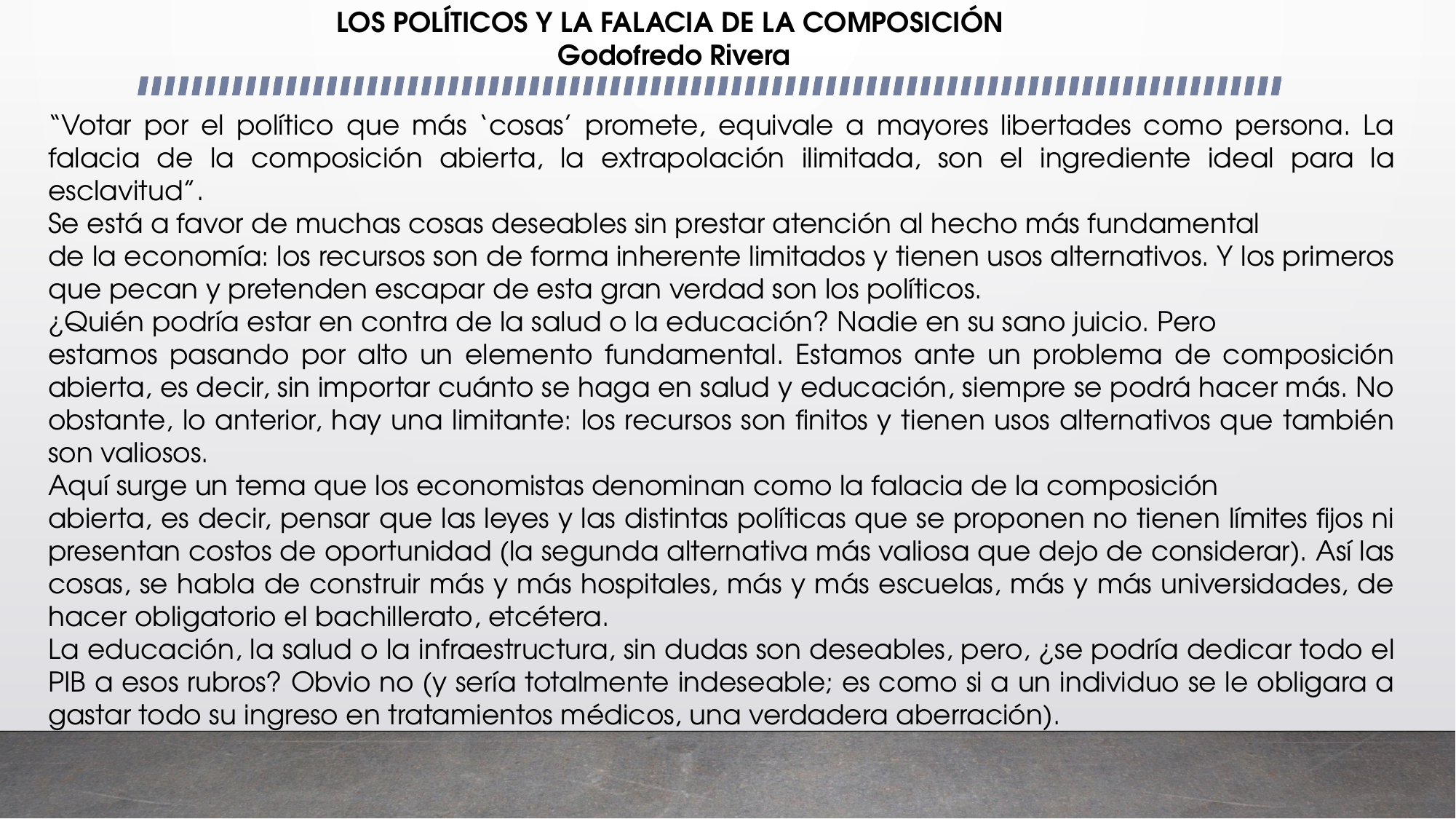

LOS POLÍTICOS Y LA FALACIA DE LA COMPOSICIÓN
Godofredo Rivera
“Votar por el político que más ‘cosas’ promete, equivale a mayores libertades como persona. La falacia de la composición abierta, la extrapolación ilimitada, son el ingrediente ideal para la esclavitud”.
Se está a favor de muchas cosas deseables sin prestar atención al hecho más fundamental
de la economía: los recursos son de forma inherente limitados y tienen usos alternativos. Y los primeros que pecan y pretenden escapar de esta gran verdad son los políticos.
¿Quién podría estar en contra de la salud o la educación? Nadie en su sano juicio. Pero
estamos pasando por alto un elemento fundamental. Estamos ante un problema de composición abierta, es decir, sin importar cuánto se haga en salud y educación, siempre se podrá hacer más. No obstante, lo anterior, hay una limitante: los recursos son finitos y tienen usos alternativos que también son valiosos.
Aquí surge un tema que los economistas denominan como la falacia de la composición
abierta, es decir, pensar que las leyes y las distintas políticas que se proponen no tienen límites fijos ni presentan costos de oportunidad (la segunda alternativa más valiosa que dejo de considerar). Así las cosas, se habla de construir más y más hospitales, más y más escuelas, más y más universidades, de hacer obligatorio el bachillerato, etcétera.
La educación, la salud o la infraestructura, sin dudas son deseables, pero, ¿se podría dedicar todo el PIB a esos rubros? Obvio no (y sería totalmente indeseable; es como si a un individuo se le obligara a gastar todo su ingreso en tratamientos médicos, una verdadera aberración).